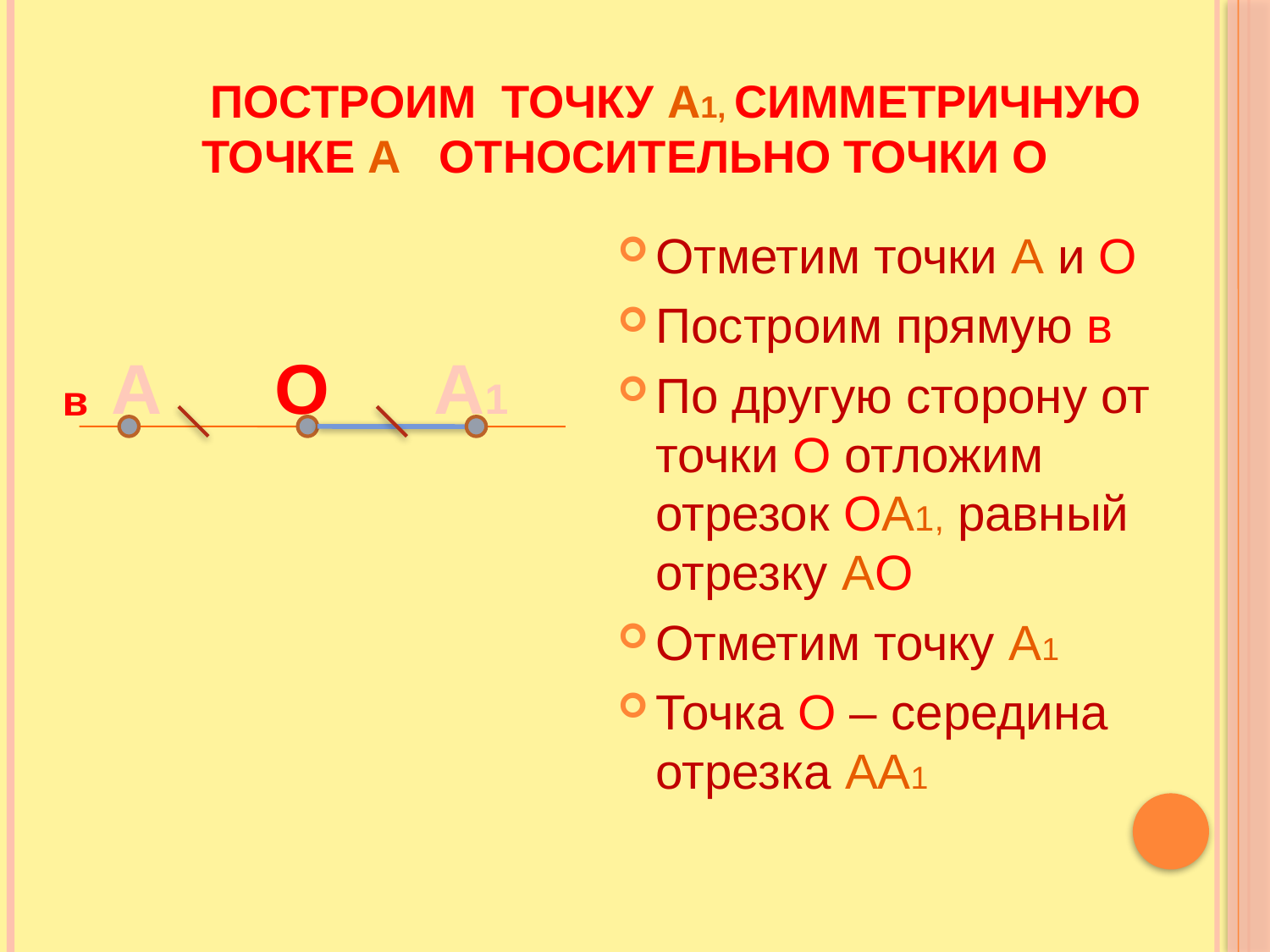

# Построим  точку А1, симметричную точке А   относительно точки О
Отметим точки А и О
Построим прямую в
По другую сторону от точки О отложим отрезок ОА1, равный отрезку АО
Отметим точку А1
Точка О – середина отрезка АА1
А
О
А1
в